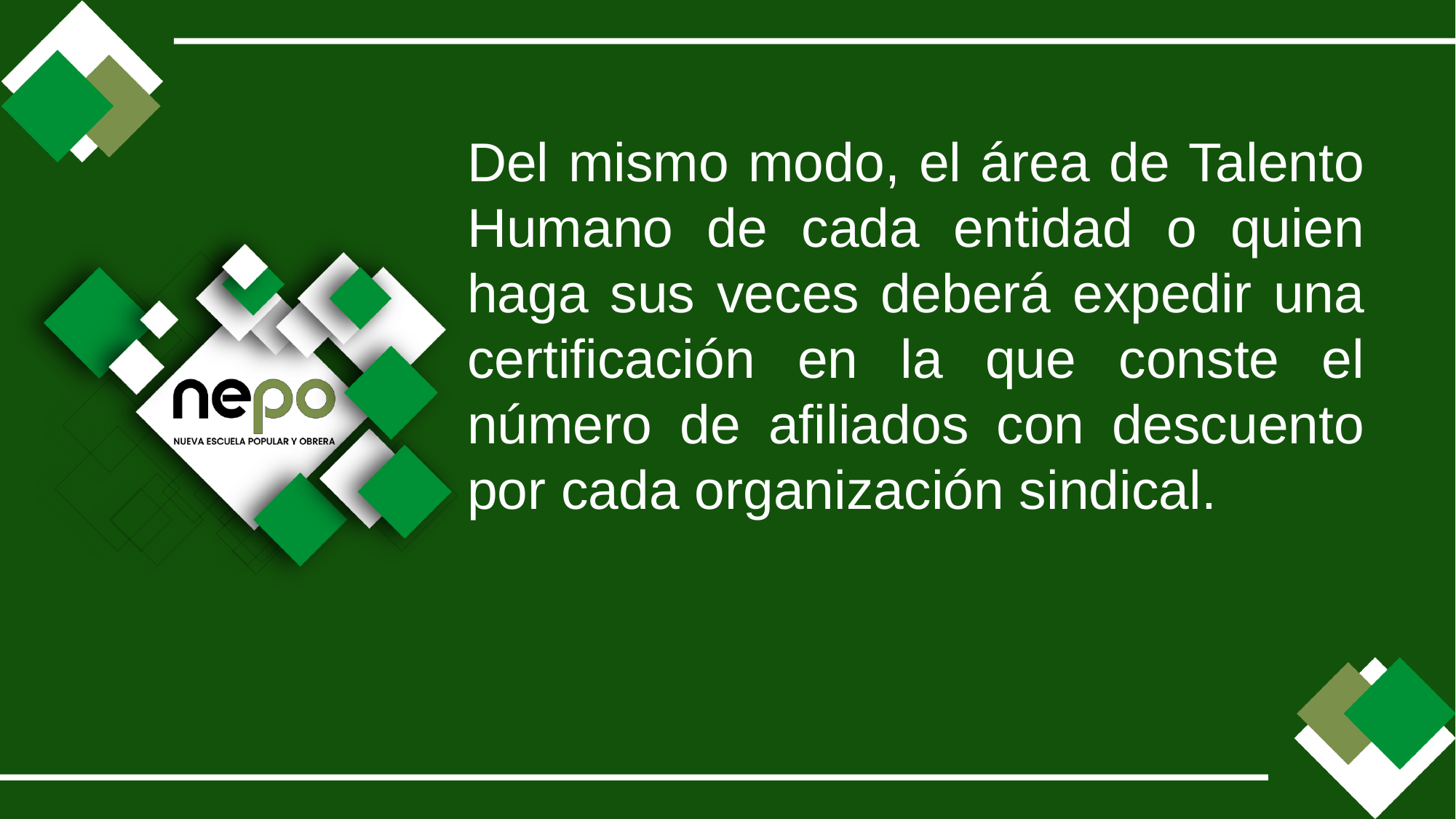

Del mismo modo, el área de Talento Humano de cada entidad o quien haga sus veces deberá expedir una certificación en la que conste el número de afiliados con descuento por cada organización sindical.